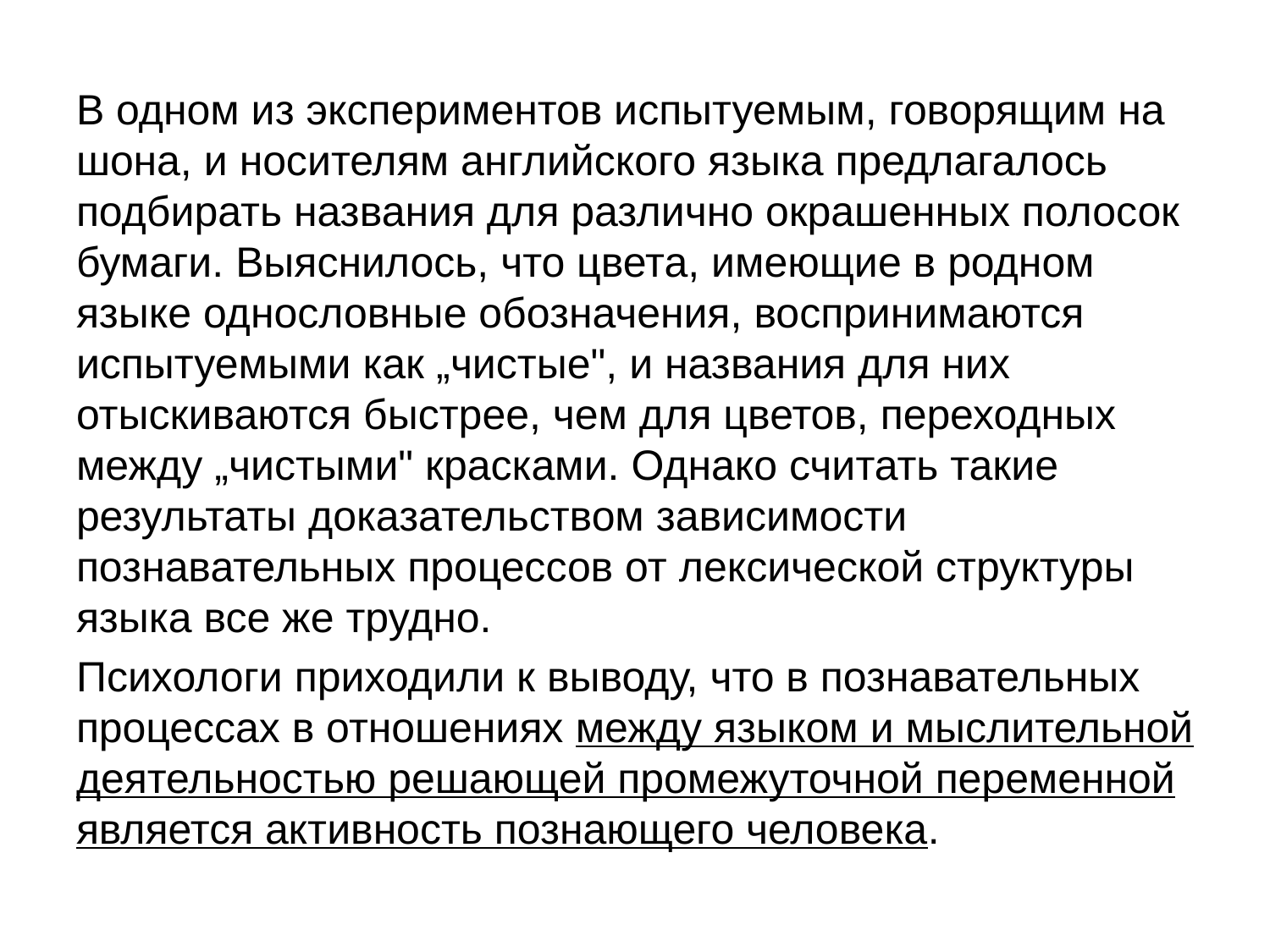

#
В одном из экспериментов испытуемым, говорящим на шона, и носителям английского языка предлагалось подбирать названия для различно окрашенных полосок бу­маги. Выяснилось, что цвета, имеющие в родном языке однословные обозначения, воспринимаются испытуемыми как „чистые", и названия для них отыскиваются быстрее, чем для цветов, переходных между „чистыми" красками. Однако считать такие результаты доказательством зависимости познавательных процессов от лексической структуры языка все же трудно.
Психологи приходили к выводу, что в познавательных процессах в отношениях между языком и мыслительной деятельностью решающей промежуточной переменной является активность познающего человека.